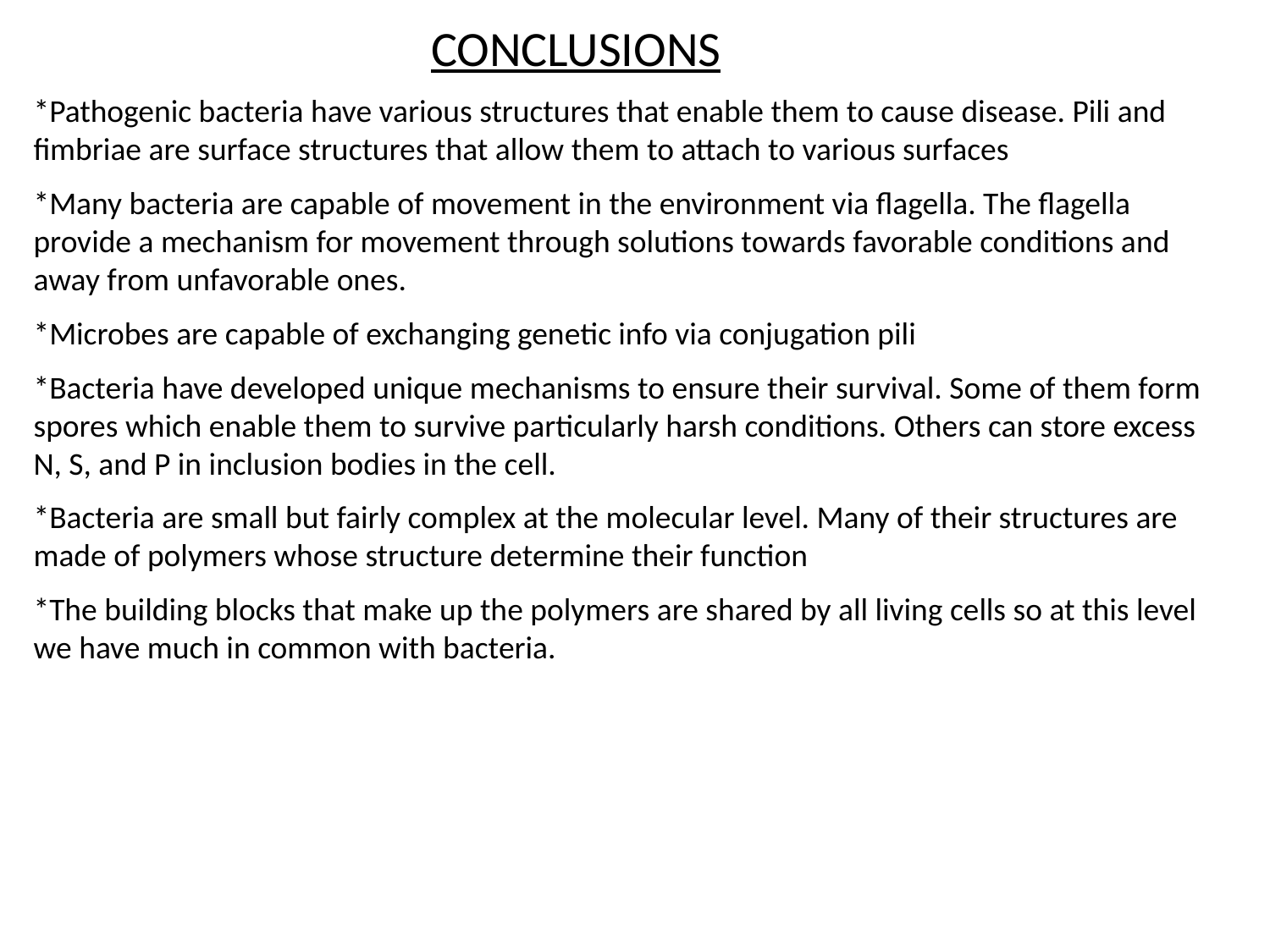

CONCLUSIONS
*Pathogenic bacteria have various structures that enable them to cause disease. Pili and fimbriae are surface structures that allow them to attach to various surfaces
*Many bacteria are capable of movement in the environment via flagella. The flagella provide a mechanism for movement through solutions towards favorable conditions and away from unfavorable ones.
*Microbes are capable of exchanging genetic info via conjugation pili
*Bacteria have developed unique mechanisms to ensure their survival. Some of them form spores which enable them to survive particularly harsh conditions. Others can store excess N, S, and P in inclusion bodies in the cell.
*Bacteria are small but fairly complex at the molecular level. Many of their structures are made of polymers whose structure determine their function
*The building blocks that make up the polymers are shared by all living cells so at this level we have much in common with bacteria.